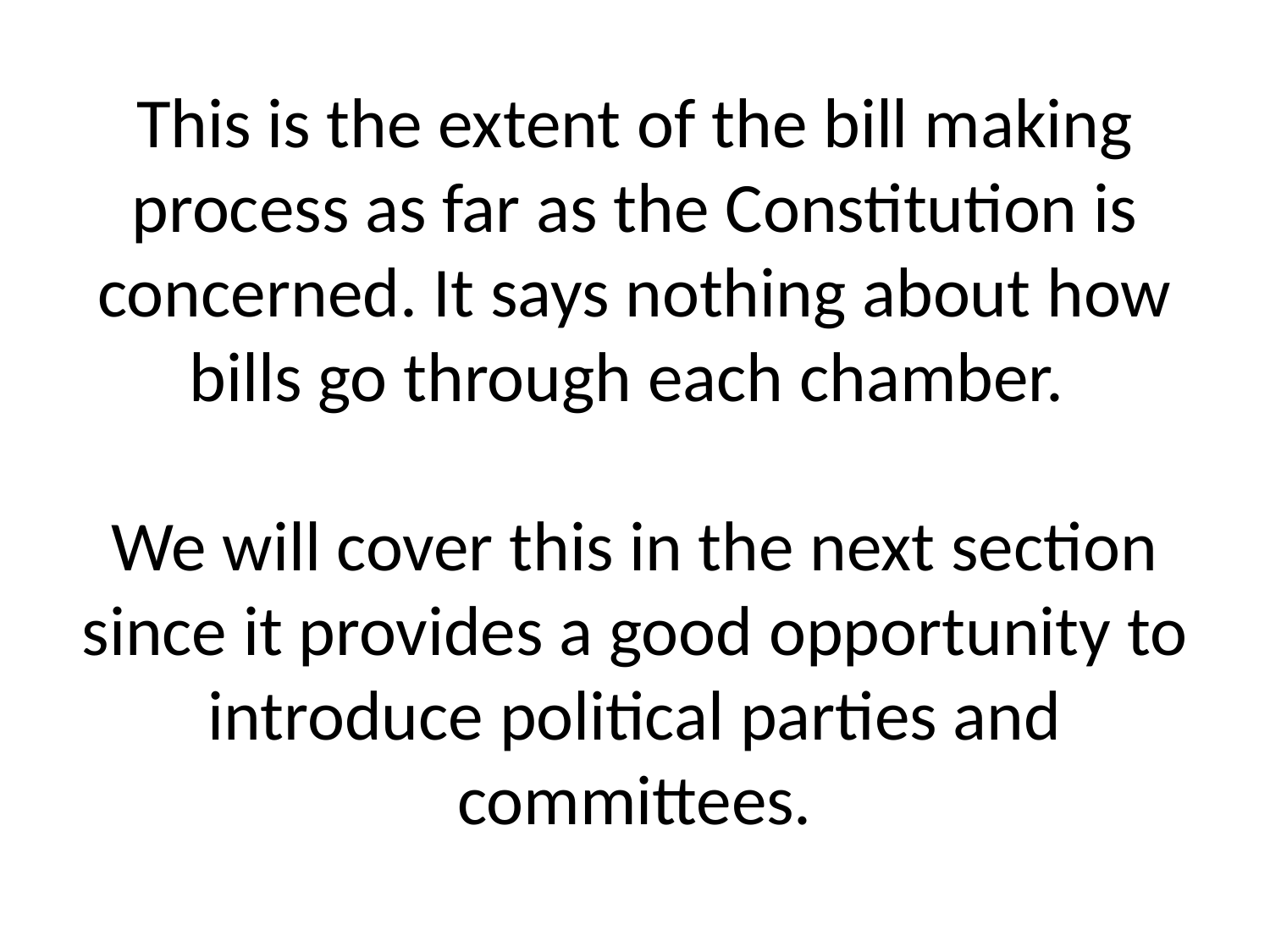

# This is the extent of the bill making process as far as the Constitution is concerned. It says nothing about how bills go through each chamber. We will cover this in the next section since it provides a good opportunity to introduce political parties and committees.